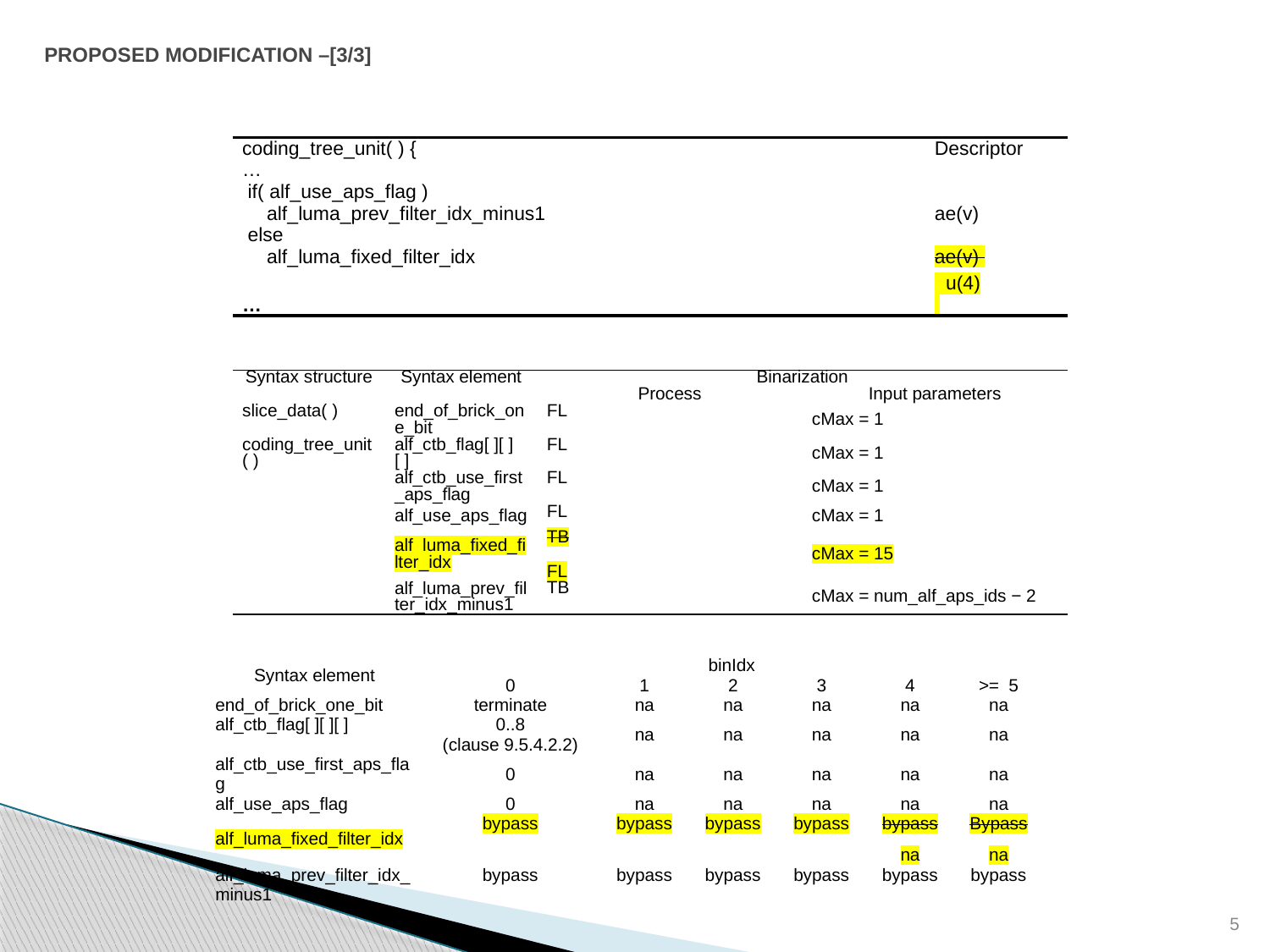

# PROPOSED MODIFICATION –[3/3]
| coding\_tree\_unit( ) { | Descriptor |
| --- | --- |
| … |  |
| if( alf\_use\_aps\_flag ) |  |
| alf\_luma\_prev\_filter\_idx\_minus1 | ae(v) |
| else |  |
| alf\_luma\_fixed\_filter\_idx | ae(v) u(4) |
| … |  |
| Syntax structure | Syntax element | Binarization |  |
| --- | --- | --- | --- |
|  |  | Process | Input parameters |
| slice\_data( ) | end\_of\_brick\_one\_bit | FL | cMax = 1 |
| coding\_tree\_unit( ) | alf\_ctb\_flag[ ][ ][ ] | FL | cMax = 1 |
|  | alf\_ctb\_use\_first\_aps\_flag | FL | cMax = 1 |
|  | alf\_use\_aps\_flag | FL | cMax = 1 |
|  | alf\_luma\_fixed\_filter\_idx | TB FL | cMax = 15 |
|  | alf\_luma\_prev\_filter\_idx\_minus1 | TB | cMax = num\_alf\_aps\_ids − 2 |
| Syntax element | binIdx |  |  |  |  |  |
| --- | --- | --- | --- | --- | --- | --- |
|  | 0 | 1 | 2 | 3 | 4 | >= 5 |
| end\_of\_brick\_one\_bit | terminate | na | na | na | na | na |
| alf\_ctb\_flag[ ][ ][ ] | 0..8 (clause 9.5.4.2.2) | na | na | na | na | na |
| alf\_ctb\_use\_first\_aps\_flag | 0 | na | na | na | na | na |
| alf\_use\_aps\_flag | 0 | na | na | na | na | na |
| alf\_luma\_fixed\_filter\_idx | bypass | bypass | bypass | bypass | bypass na | Bypass na |
| alf\_luma\_prev\_filter\_idx\_minus1 | bypass | bypass | bypass | bypass | bypass | bypass |
5